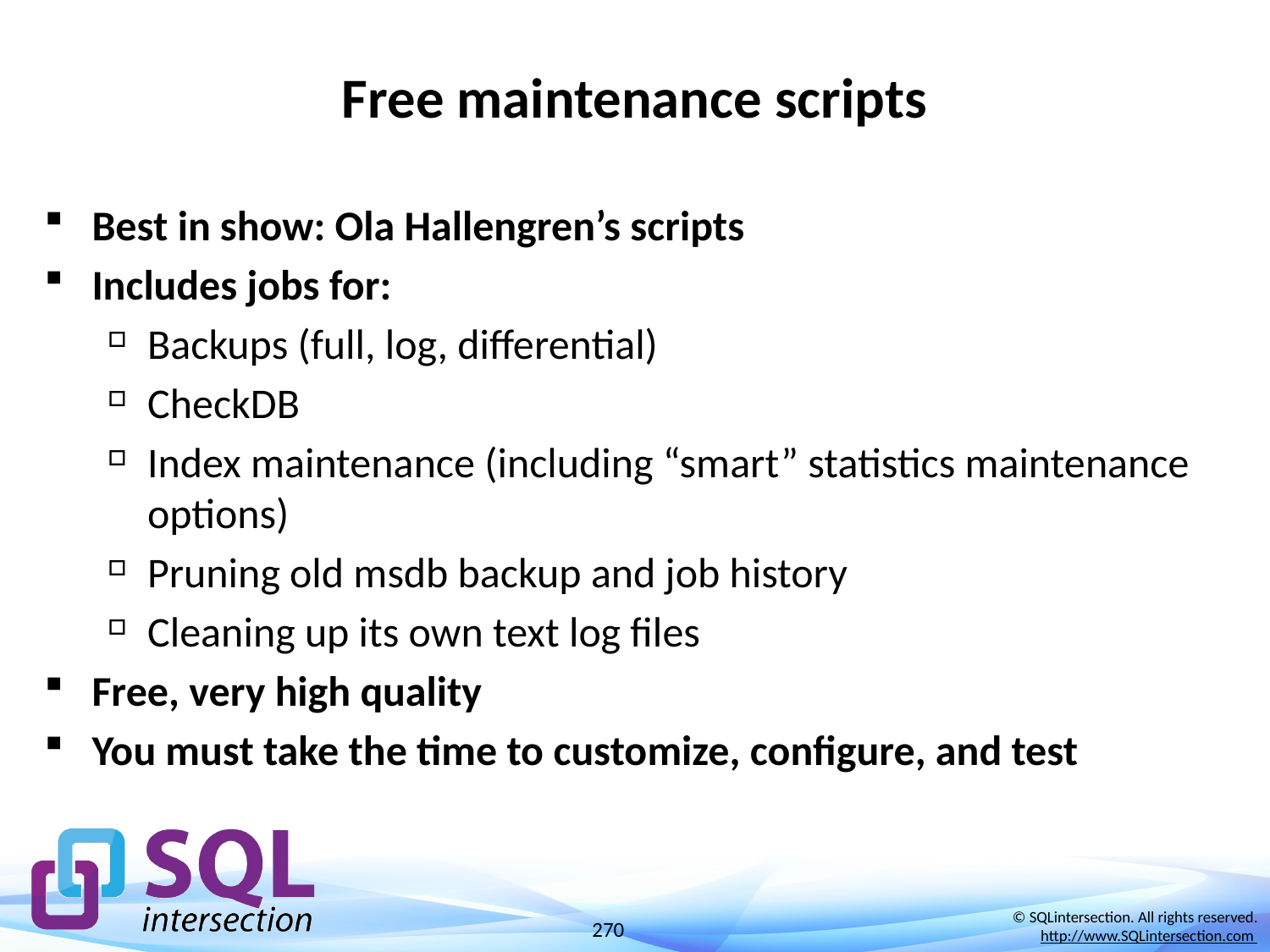

# Free maintenance scripts
Best in show: Ola Hallengren’s scripts
Includes jobs for:
Backups (full, log, differential)
CheckDB
Index maintenance (including “smart” statistics maintenance options)
Pruning old msdb backup and job history
Cleaning up its own text log files
Free, very high quality
You must take the time to customize, configure, and test